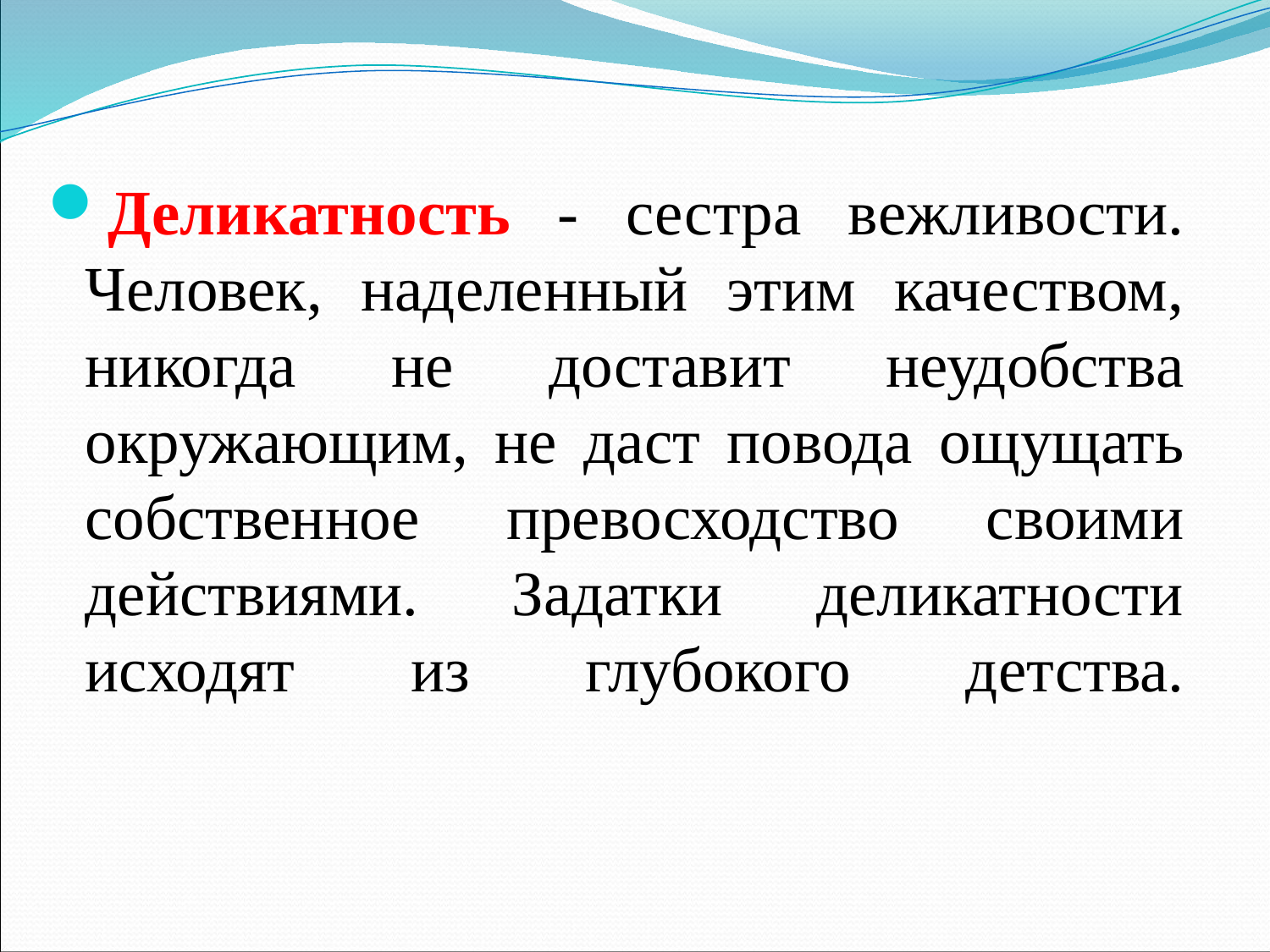

Деликатность - сестра вежливости. Человек, наделенный этим качеством, никогда не доставит неудобства окружающим, не даст повода ощущать собственное превосходство своими действиями. Задатки деликатности исходят из глубокого детства.
#